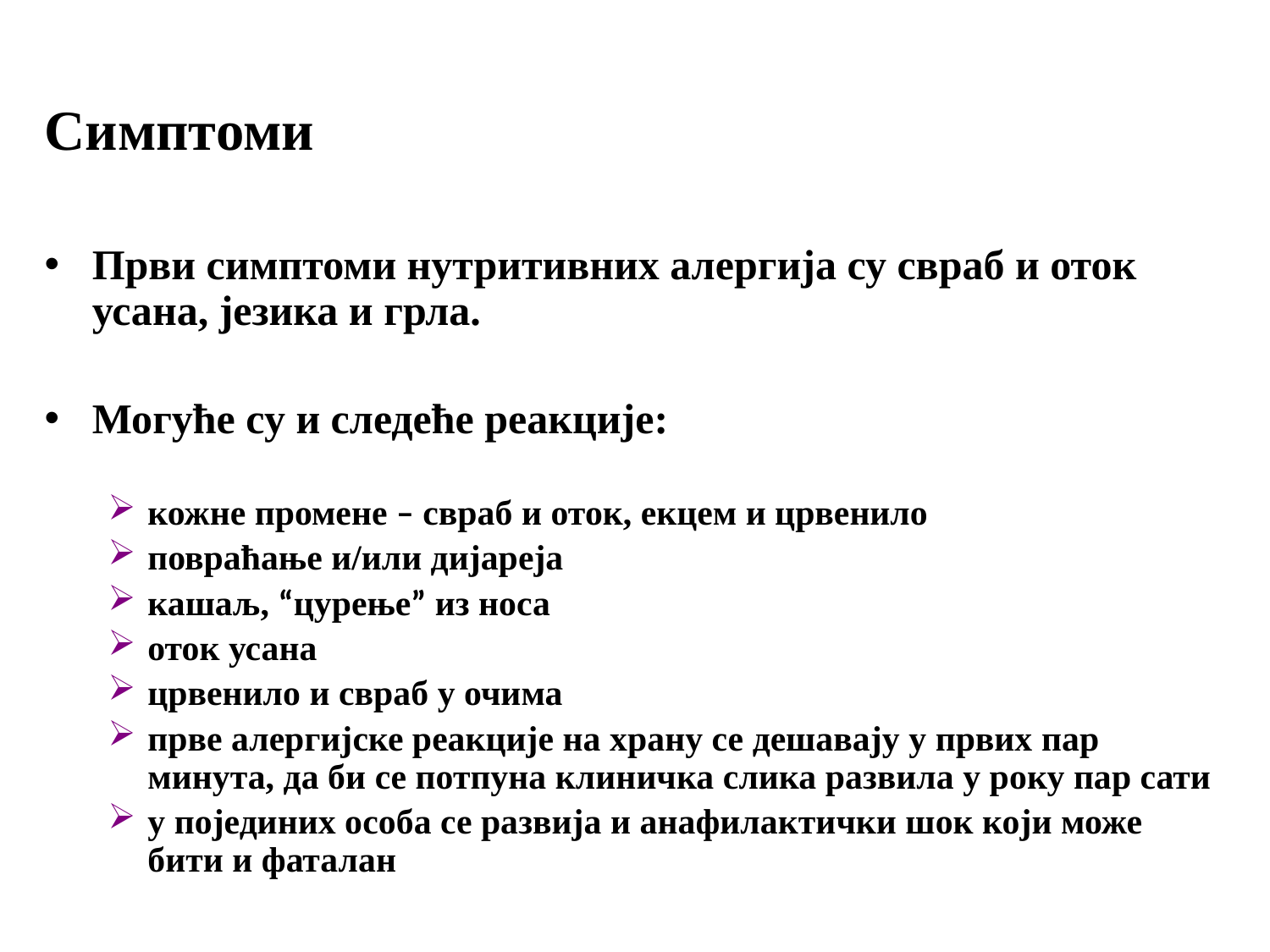

Симптоми

Први симптоми нутритивних алергија су свраб и оток усана, језика и грла.

Могуће су и следеће реакције:

кожне промене – свраб и оток, екцем и црвенило
повраћање и/или дијареја
кашаљ, “цурење” из носа
оток усана
црвенило и свраб у очима
прве алергијске реакције на храну се дешавају у првих пар минута, да би се потпуна клиничка слика развила у року пар сати
у појединих особа се развија и анафилактички шок који може бити и фаталан